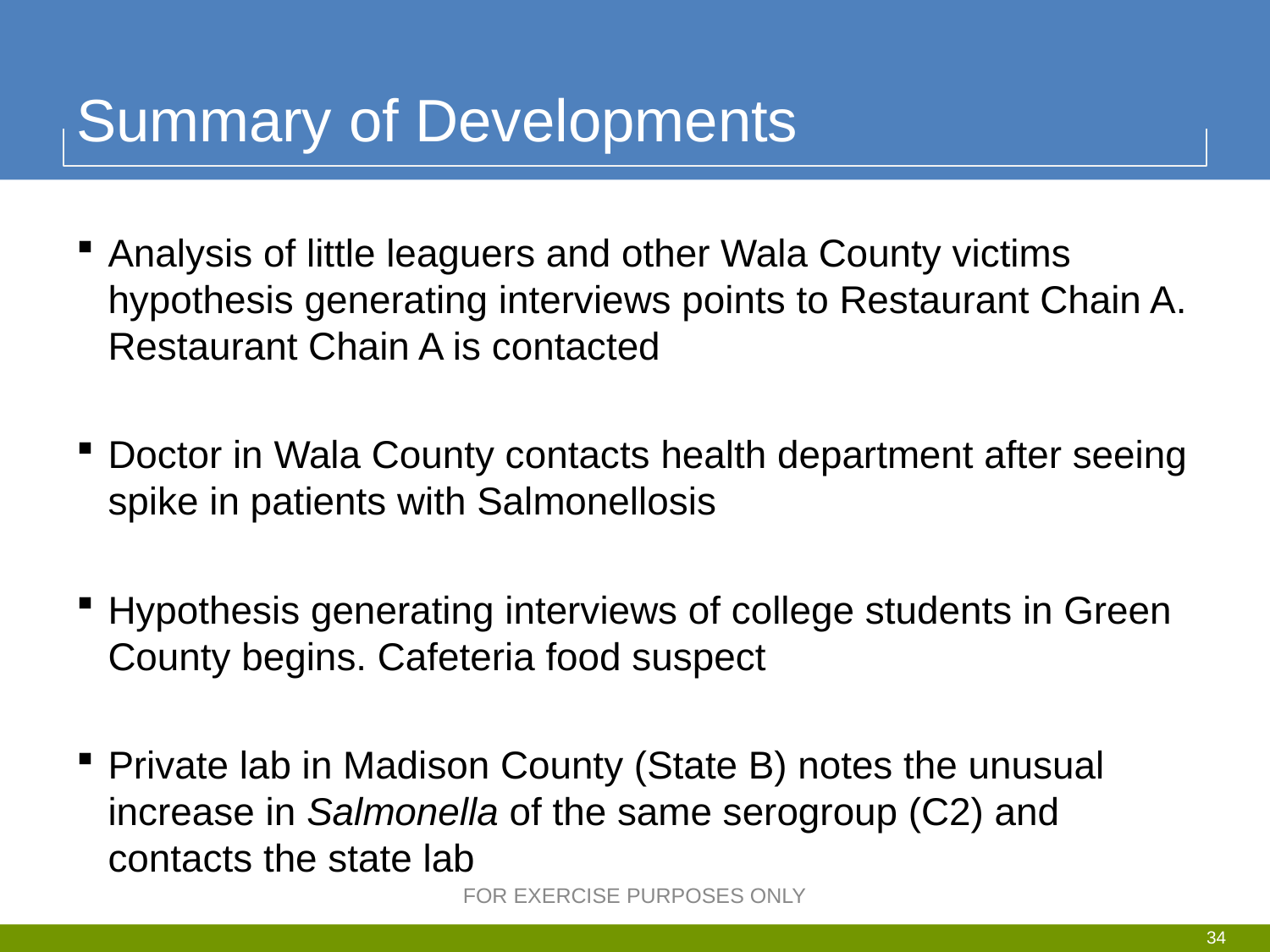

# Summary of Developments
Analysis of little leaguers and other Wala County victims hypothesis generating interviews points to Restaurant Chain A. Restaurant Chain A is contacted

Doctor in Wala County contacts health department after seeing spike in patients with Salmonellosis

Hypothesis generating interviews of college students in Green County begins. Cafeteria food suspect

Private lab in Madison County (State B) notes the unusual increase in Salmonella of the same serogroup (C2) and contacts the state lab
FOR EXERCISE PURPOSES ONLY